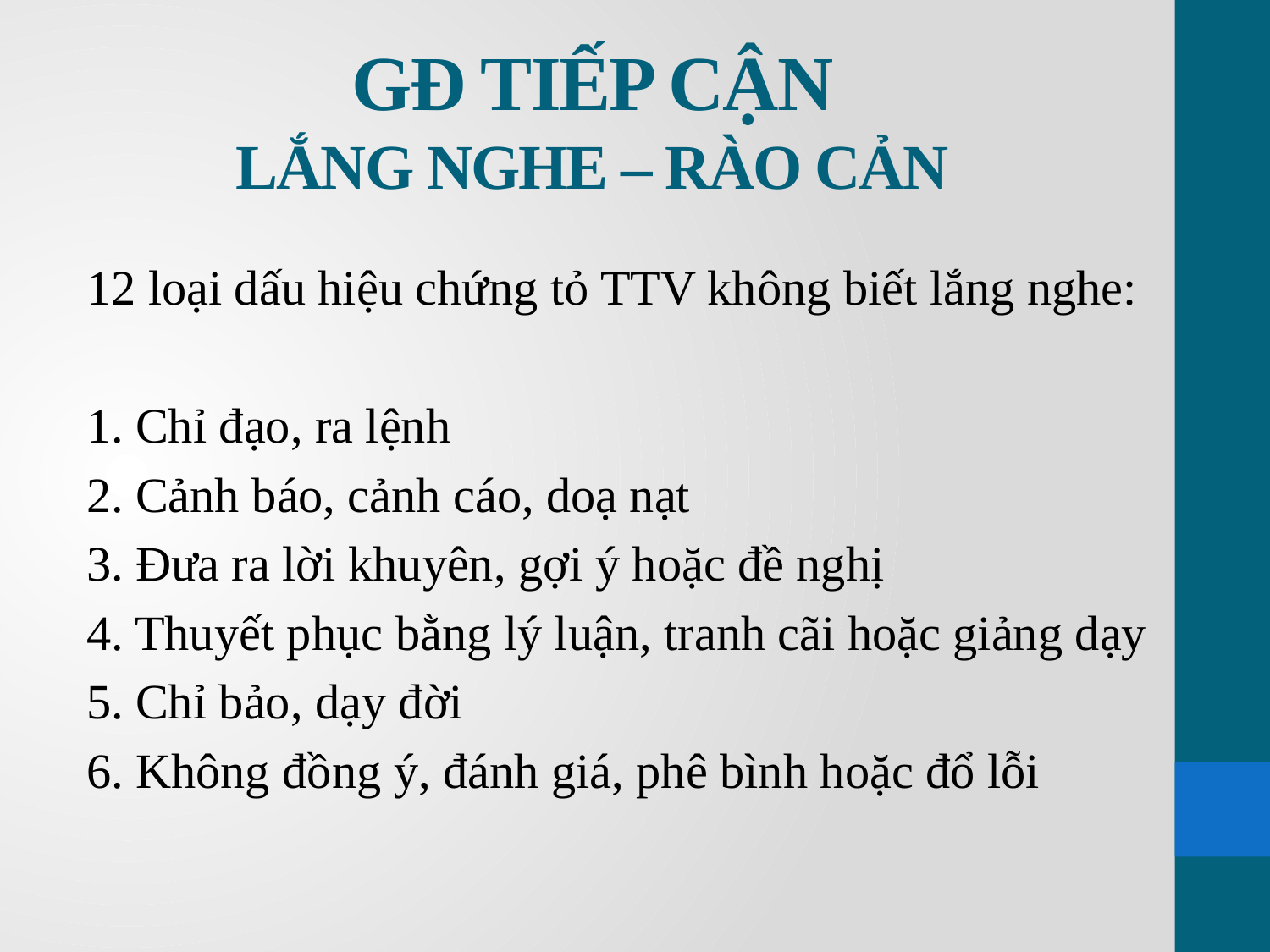

# GĐ TIẾP CẬN LẮNG NGHE – RÀO CẢN
12 loại dấu hiệu chứng tỏ TTV không biết lắng nghe:

1. Chỉ đạo, ra lệnh
2. Cảnh báo, cảnh cáo, doạ nạt
3. Đưa ra lời khuyên, gợi ý hoặc đề nghị
4. Thuyết phục bằng lý luận, tranh cãi hoặc giảng dạy
5. Chỉ bảo, dạy đời
6. Không đồng ý, đánh giá, phê bình hoặc đổ lỗi